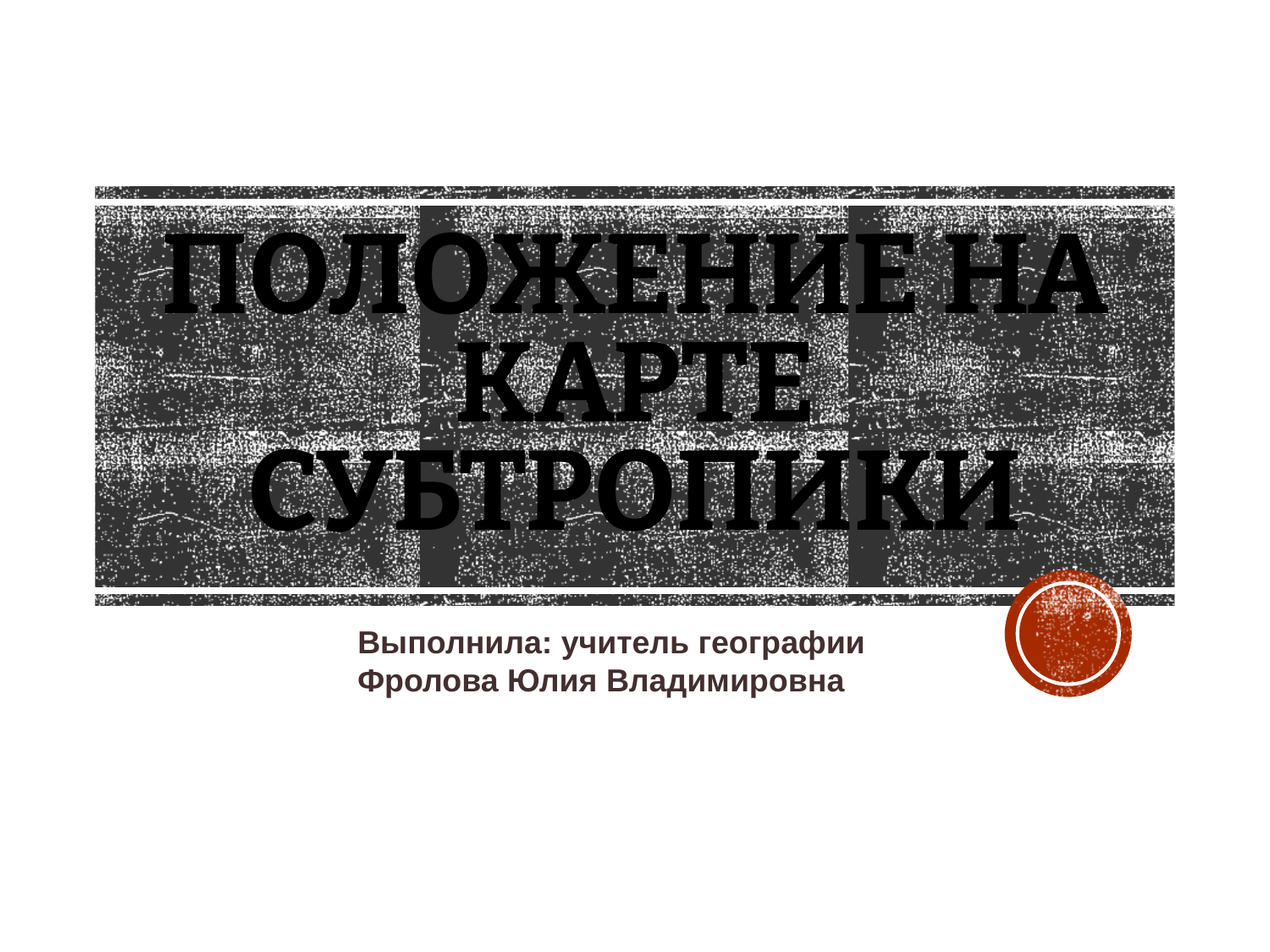

# Положение на карте субтропики
Выполнила: учитель географии
Фролова Юлия Владимировна